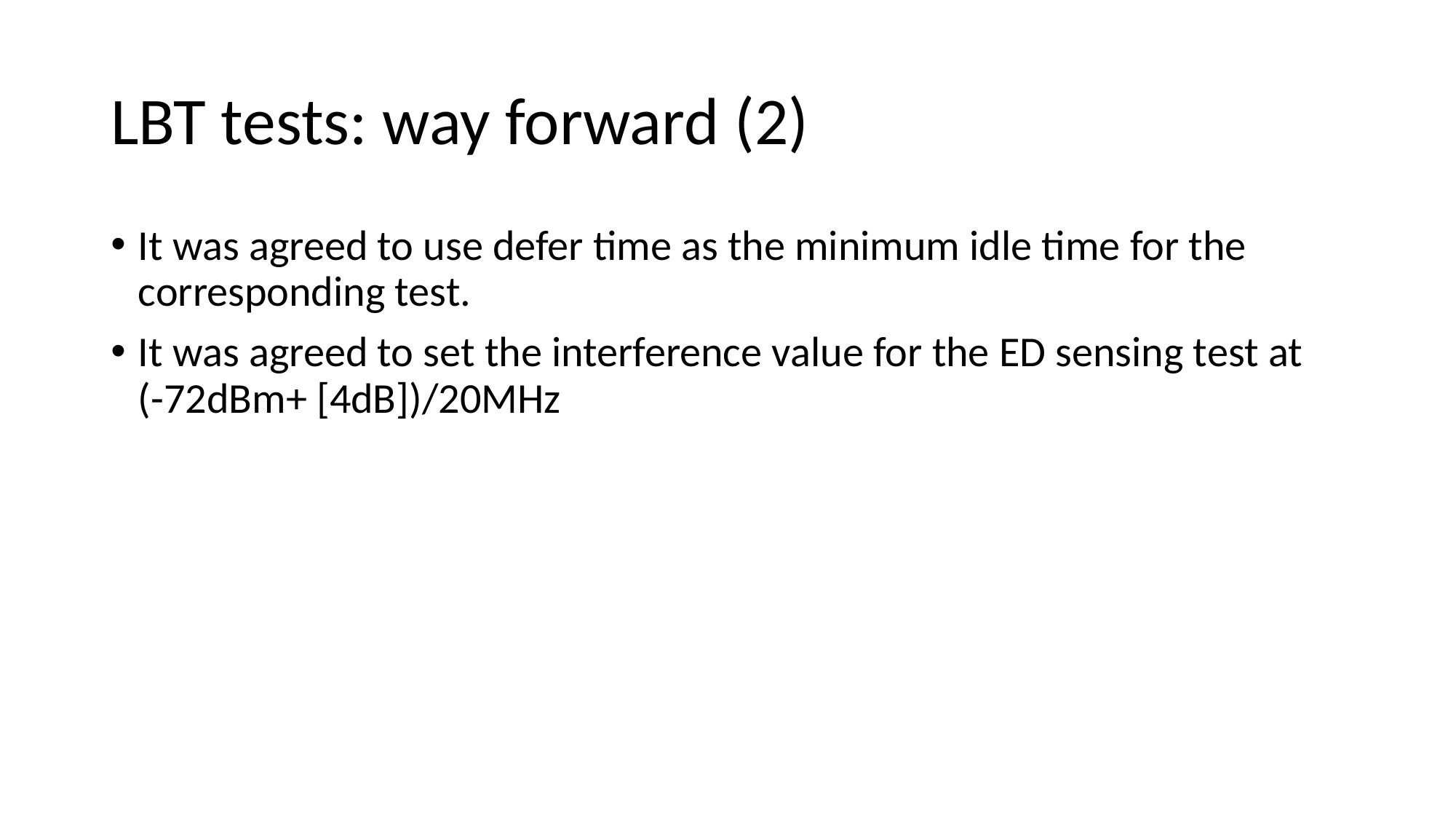

# LBT tests: way forward (2)
It was agreed to use defer time as the minimum idle time for the corresponding test.
It was agreed to set the interference value for the ED sensing test at  (-72dBm+ [4dB])/20MHz